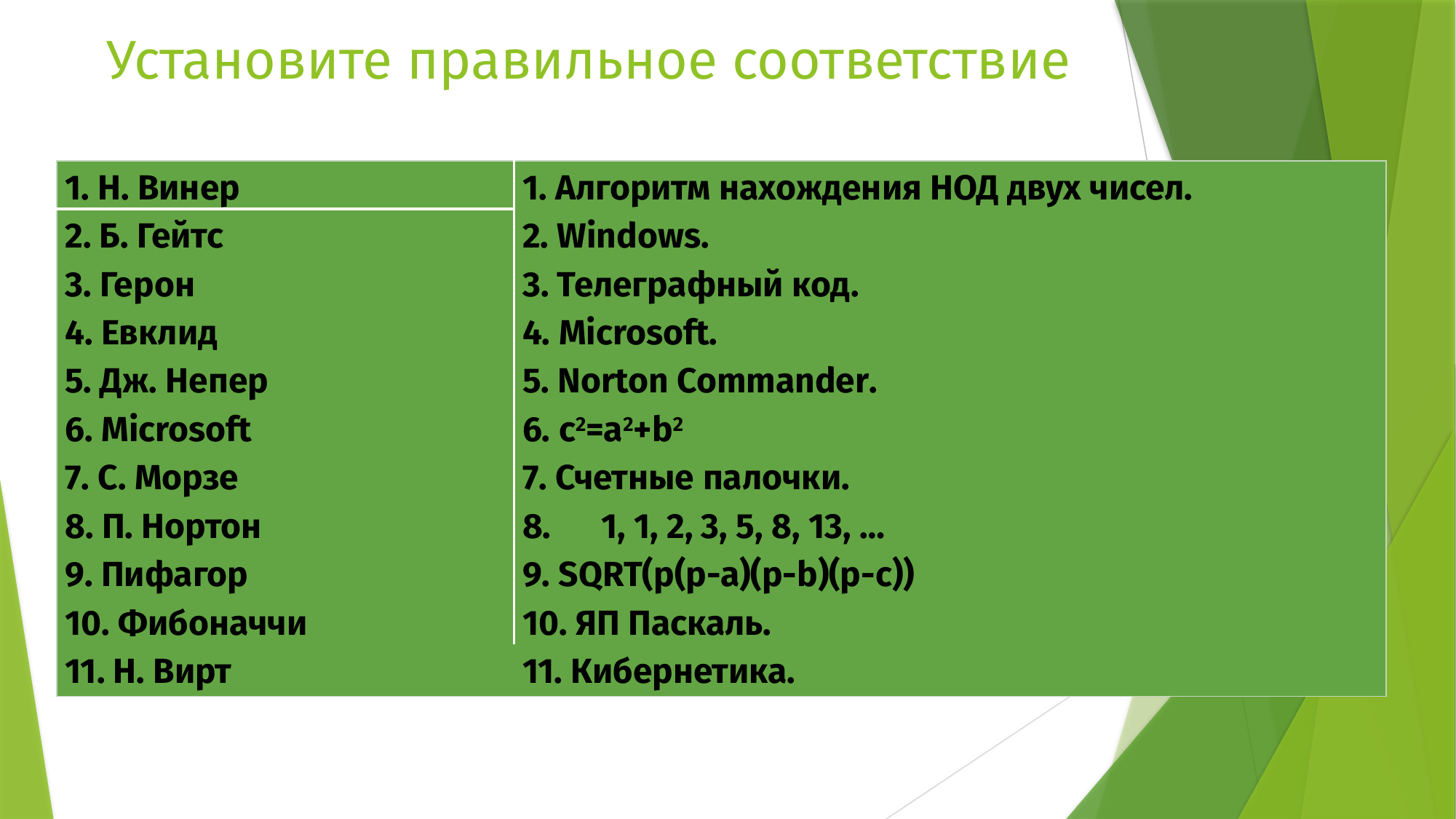

# Установите правильное соответствие
| 1. Н. Винер | 1. Алгоритм нахождения НОД двух чисел. |
| --- | --- |
| 2. Б. Гейтс | 2. Windows. |
| 3. Герон | 3. Телеграфный код. |
| 4. Евклид | 4. Microsoft. |
| 5. Дж. Непер | 5. Norton Commander. |
| 6. Microsoft | 6. c2=a2+b2 |
| 7. С. Морзе | 7. Счетные палочки. |
| 8. П. Нортон | 8. 1, 1, 2, 3, 5, 8, 13, … |
| 9. Пифагор | 9. SQRT(p(p-a)(p-b)(p-c)) |
| 10. Фибоначчи | 10. ЯП Паскаль. |
| 11. Н. Вирт | 11. Кибернетика. |